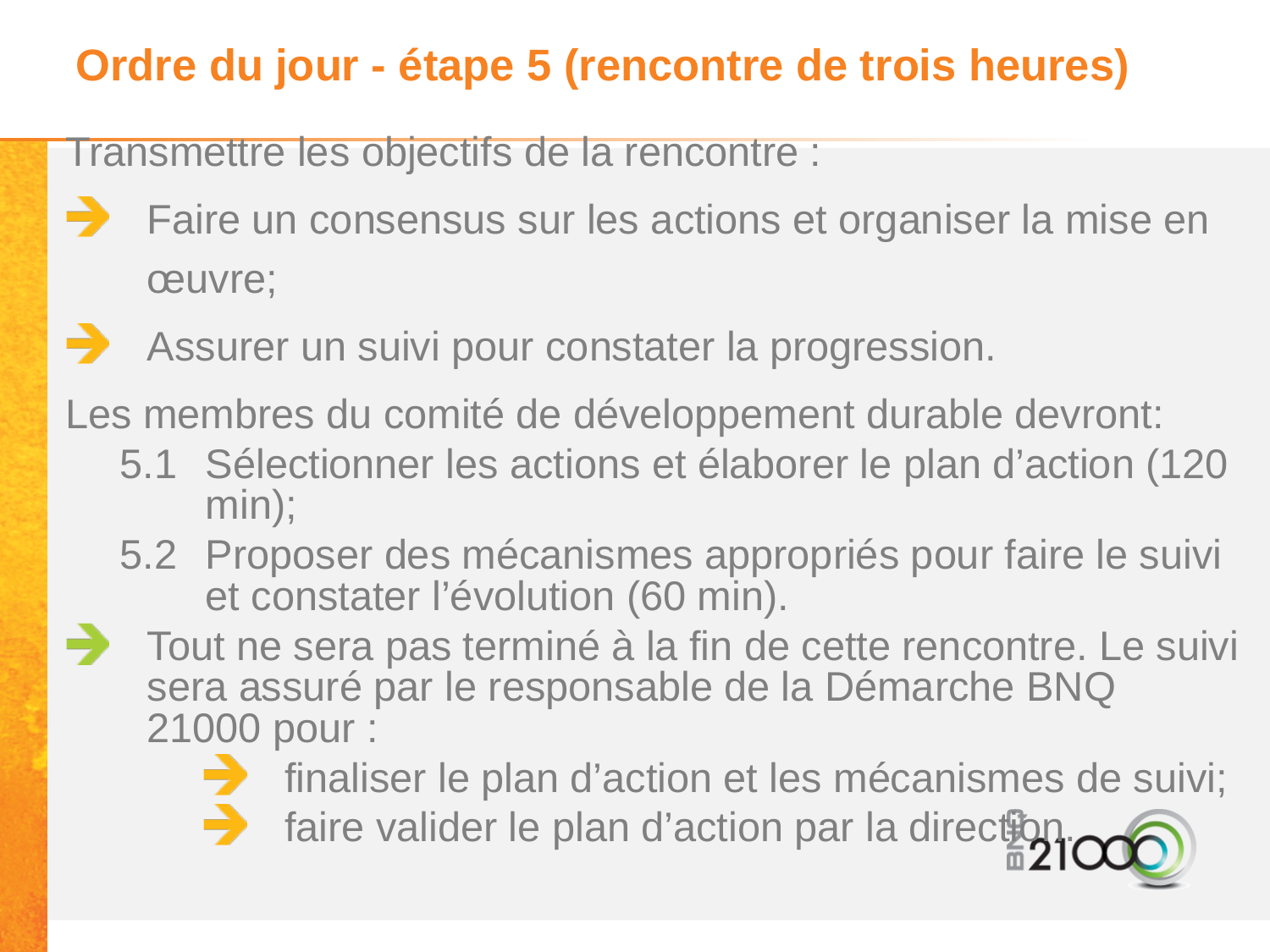

# Ordre du jour - étape 5 (rencontre de trois heures)
Transmettre les objectifs de la rencontre :
Faire un consensus sur les actions et organiser la mise en œuvre;
Assurer un suivi pour constater la progression.
Les membres du comité de développement durable devront:
5.1	Sélectionner les actions et élaborer le plan d’action (120 min);
5.2	Proposer des mécanismes appropriés pour faire le suivi et constater l’évolution (60 min).
Tout ne sera pas terminé à la fin de cette rencontre. Le suivi sera assuré par le responsable de la Démarche BNQ 21000 pour :
finaliser le plan d’action et les mécanismes de suivi;
faire valider le plan d’action par la direction.